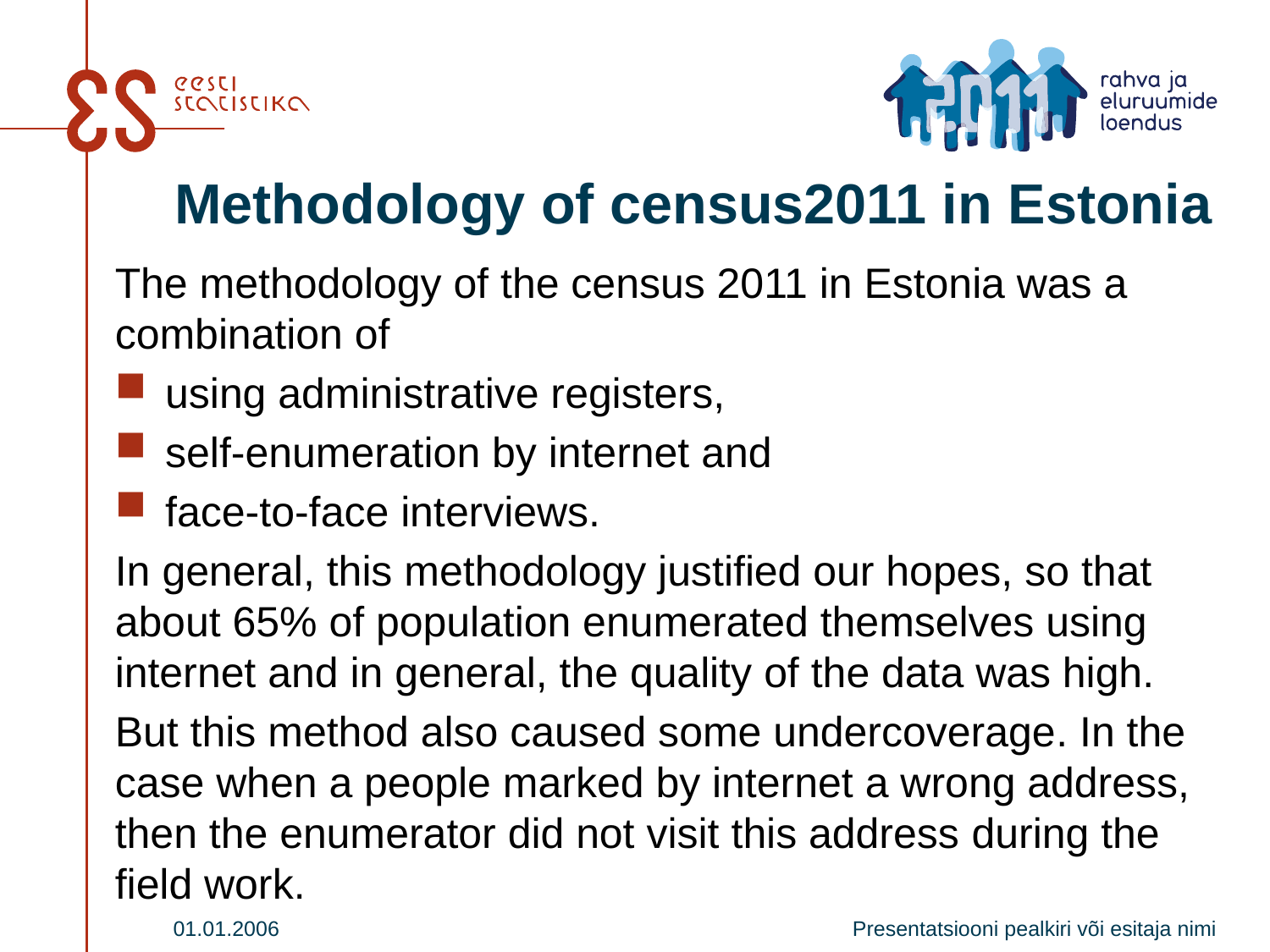

# Methodology of census2011 in Estonia
The methodology of the census 2011 in Estonia was a combination of
using administrative registers,
self-enumeration by internet and
face-to-face interviews.
In general, this methodology justified our hopes, so that about 65% of population enumerated themselves using internet and in general, the quality of the data was high.
But this method also caused some undercoverage. In the case when a people marked by internet a wrong address, then the enumerator did not visit this address during the field work.
01.01.2006